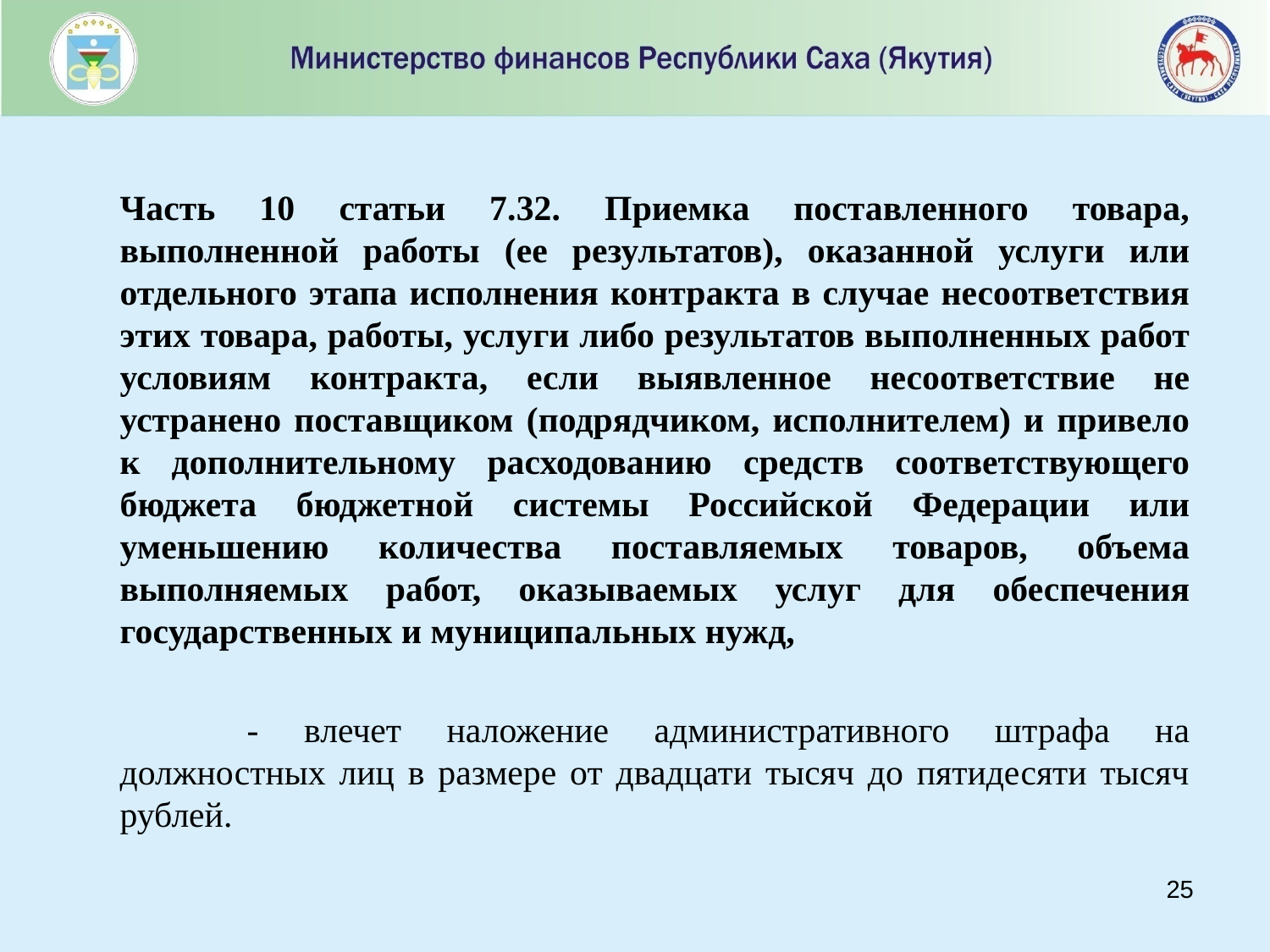

#
	Часть 10 статьи 7.32. Приемка поставленного товара, выполненной работы (ее результатов), оказанной услуги или отдельного этапа исполнения контракта в случае несоответствия этих товара, работы, услуги либо результатов выполненных работ условиям контракта, если выявленное несоответствие не устранено поставщиком (подрядчиком, исполнителем) и привело к дополнительному расходованию средств соответствующего бюджета бюджетной системы Российской Федерации или уменьшению количества поставляемых товаров, объема выполняемых работ, оказываемых услуг для обеспечения государственных и муниципальных нужд,

		- влечет наложение административного штрафа на должностных лиц в размере от двадцати тысяч до пятидесяти тысяч рублей.

25